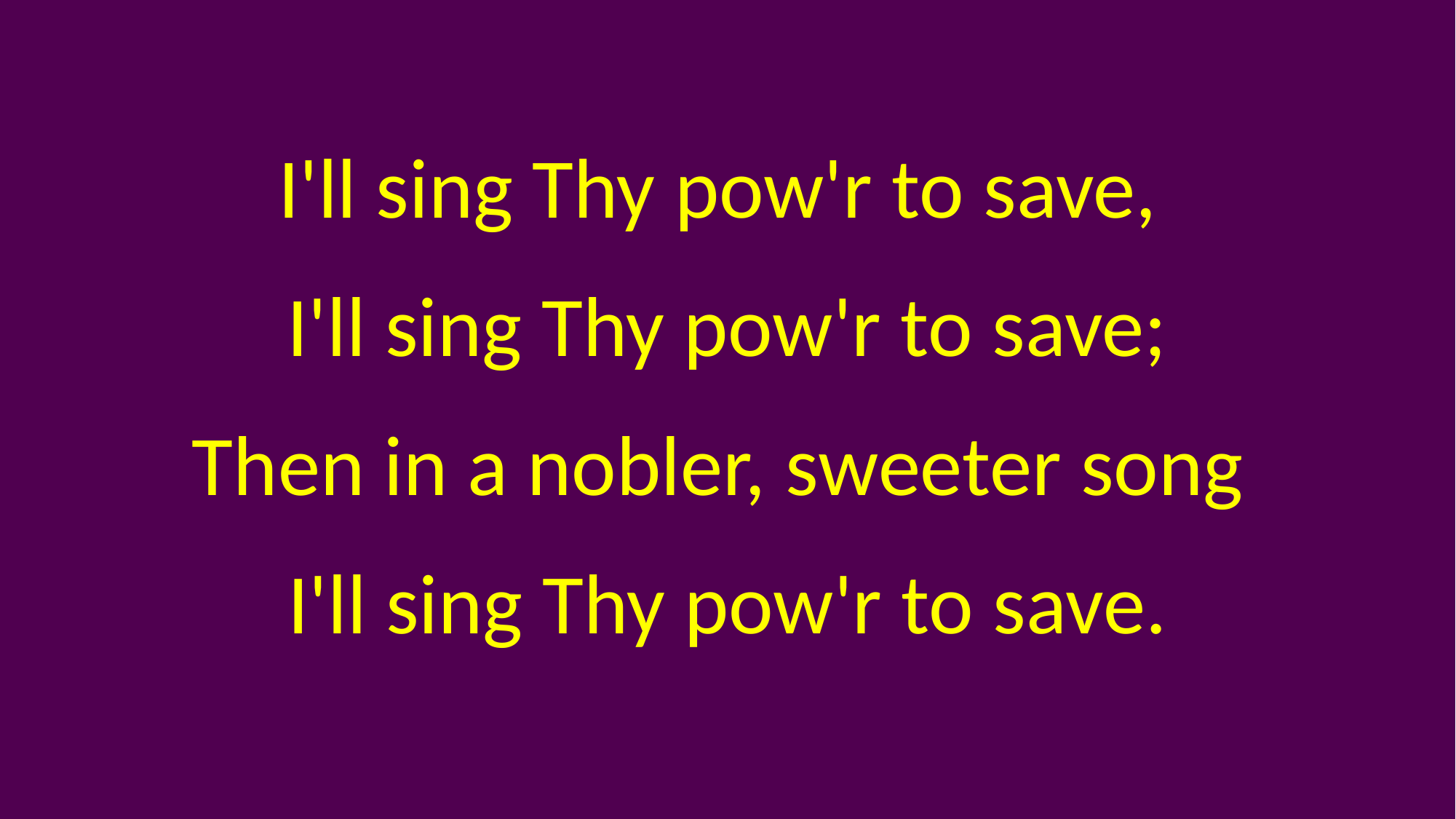

I'll sing Thy pow'r to save,
I'll sing Thy pow'r to save;
Then in a nobler, sweeter song
I'll sing Thy pow'r to save.